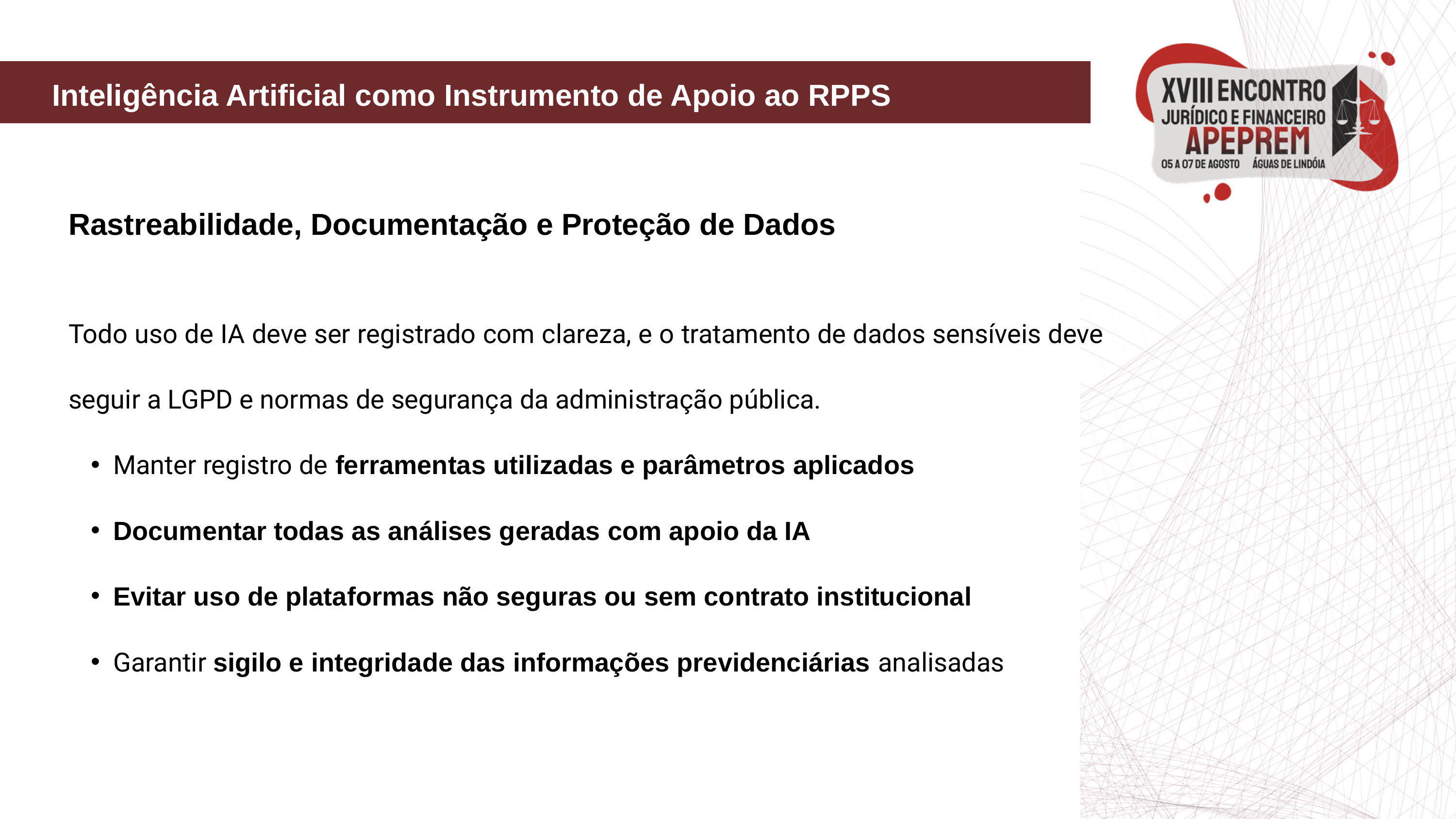

Inteligência Artificial como Instrumento de Apoio ao RPPS
Rastreabilidade, Documentação e Proteção de Dados
Todo uso de IA deve ser registrado com clareza, e o tratamento de dados sensíveis deve seguir a LGPD e normas de segurança da administração pública.
Manter registro de ferramentas utilizadas e parâmetros aplicados
Documentar todas as análises geradas com apoio da IA
Evitar uso de plataformas não seguras ou sem contrato institucional
Garantir sigilo e integridade das informações previdenciárias analisadas